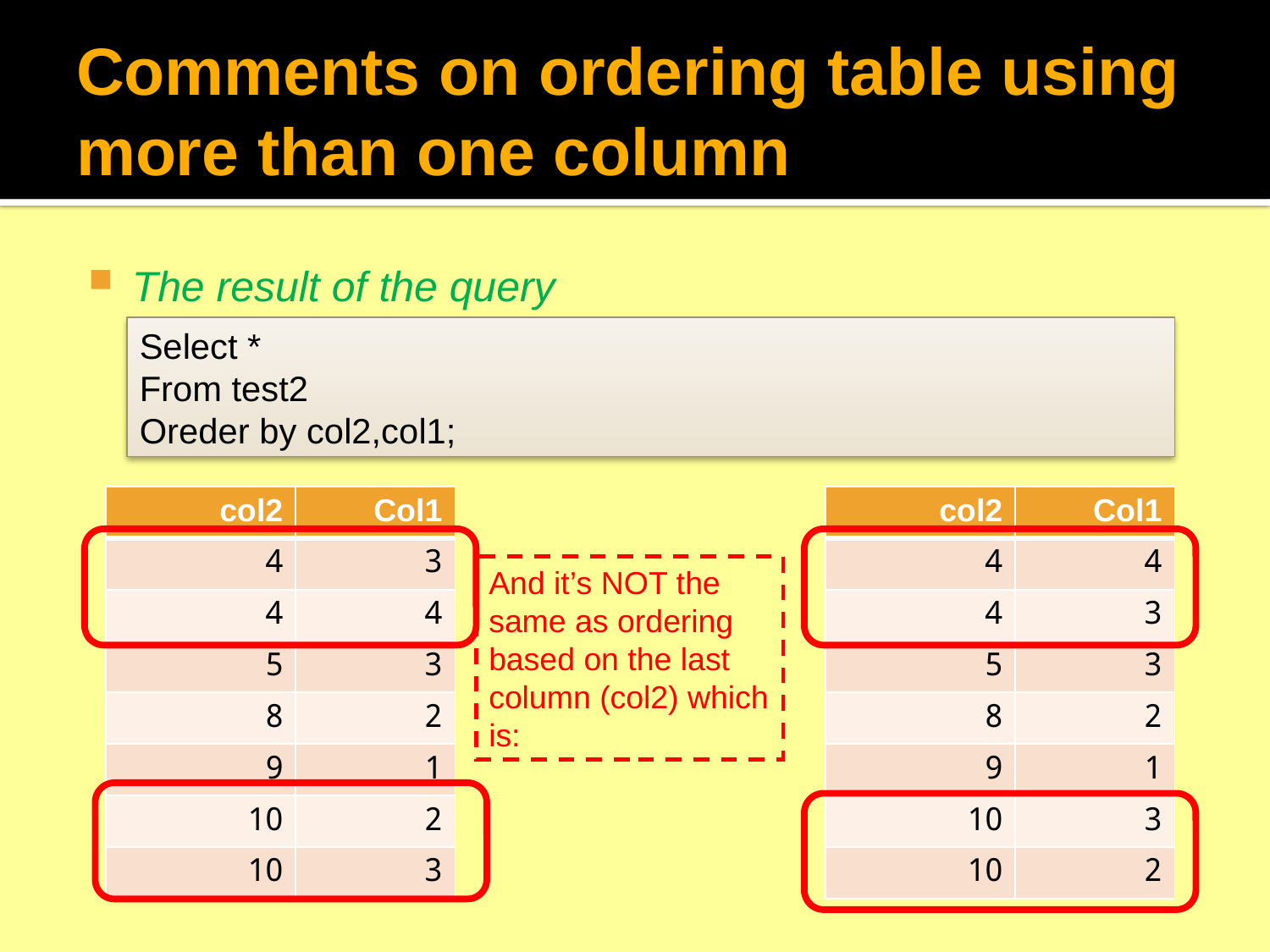

# Comments on ordering table using more than one column
The result of the query

Select *
From test2
Oreder by col2,col1;
| col2 | Col1 |
| --- | --- |
| 4 | 3 |
| 4 | 4 |
| 5 | 3 |
| 8 | 2 |
| 9 | 1 |
| 10 | 2 |
| 10 | 3 |
| col2 | Col1 |
| --- | --- |
| 4 | 4 |
| 4 | 3 |
| 5 | 3 |
| 8 | 2 |
| 9 | 1 |
| 10 | 3 |
| 10 | 2 |

And it’s NOT the same as ordering based on the last column (col2) which is: